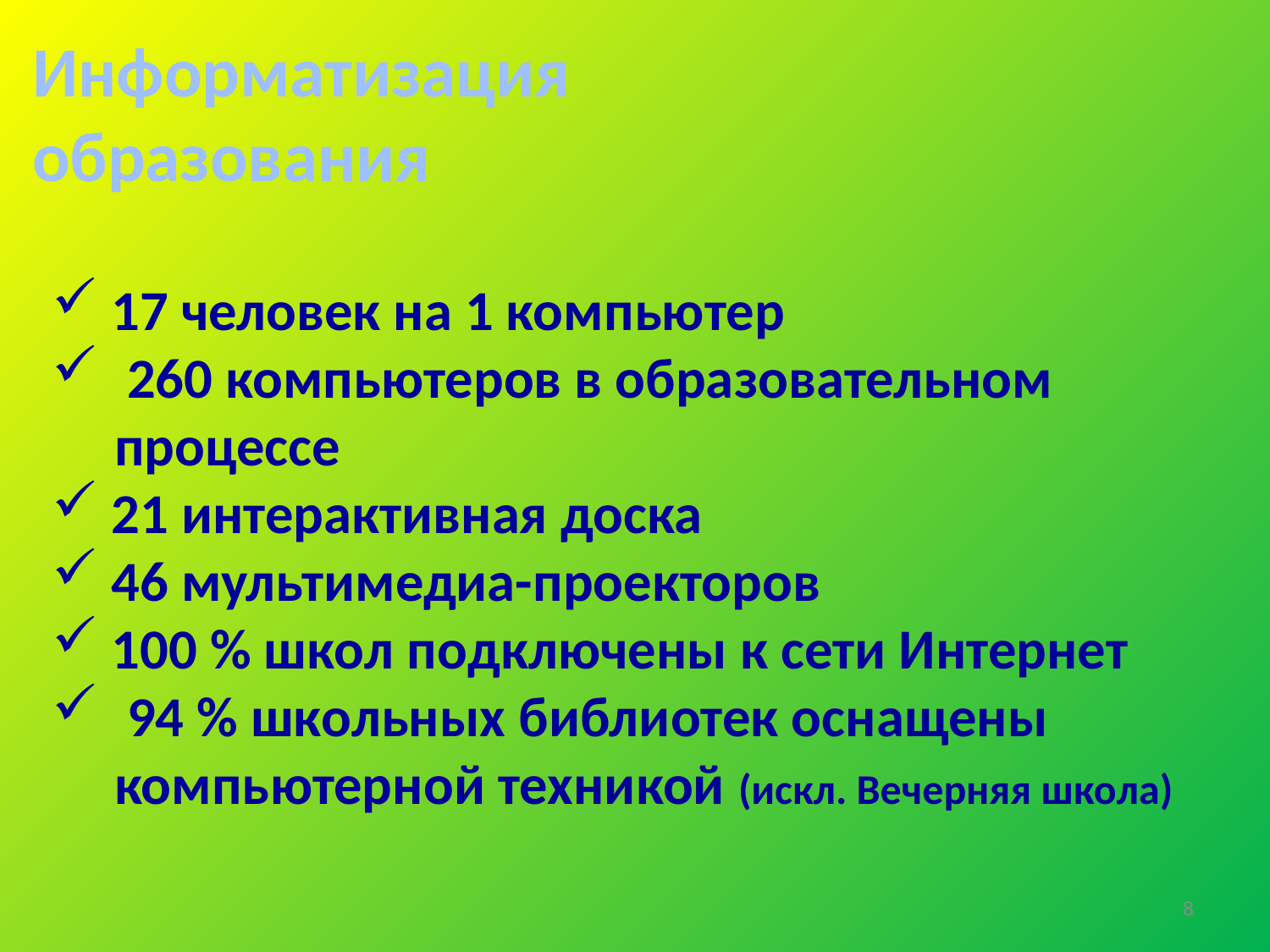

Информатизация образования
 17 человек на 1 компьютер
 260 компьютеров в образовательном процессе
 21 интерактивная доска
 46 мультимедиа-проекторов
 100 % школ подключены к сети Интернет
 94 % школьных библиотек оснащены компьютерной техникой (искл. Вечерняя школа)
8